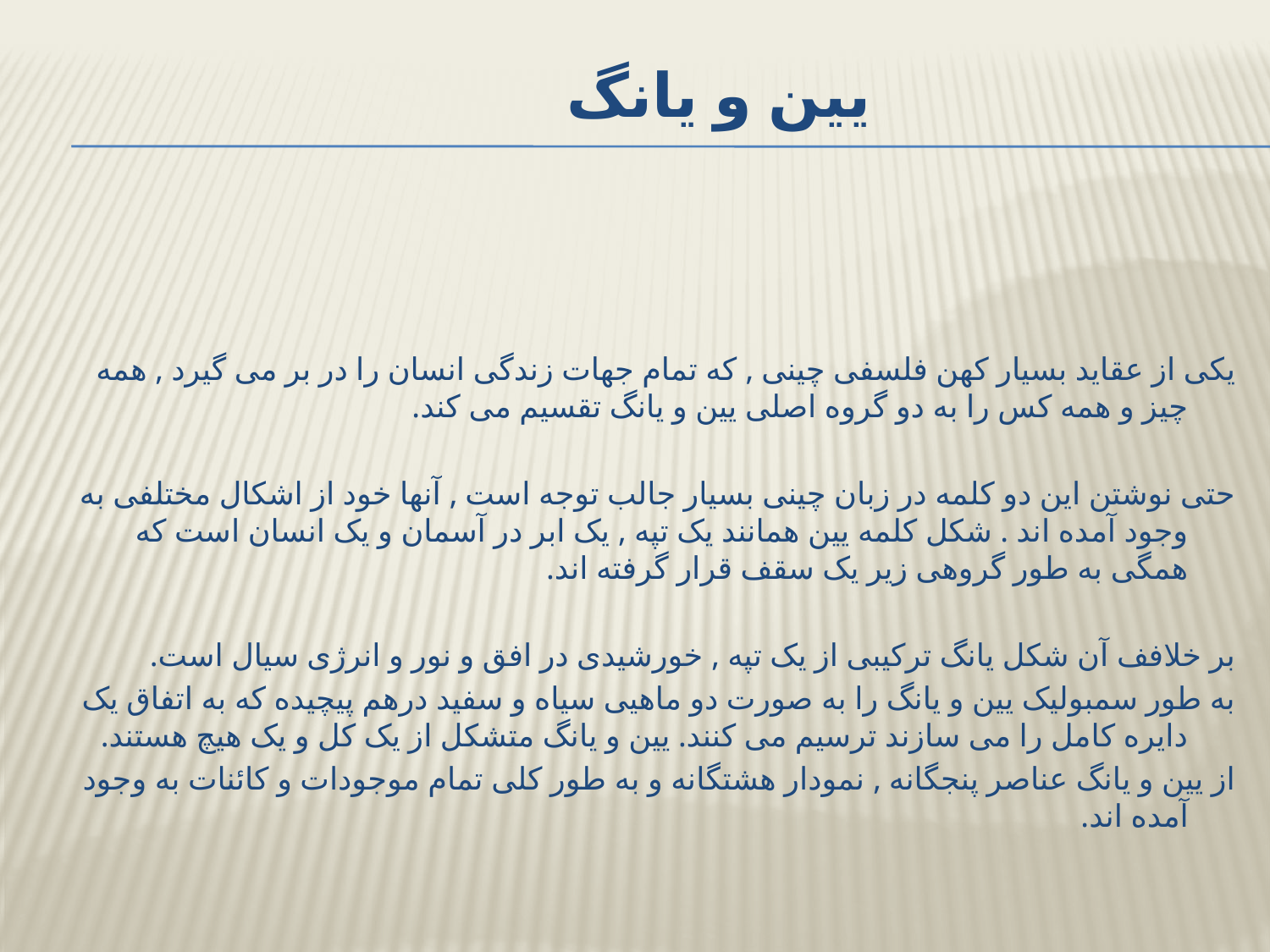

یین و یانگ

یکی از عقاید بسیار کهن فلسفی چینی , که تمام جهات زندگی انسان را در بر می گیرد , همه چیز و همه کس را به دو گروه اصلی یین و یانگ تقسیم می کند.

حتی نوشتن این دو کلمه در زبان چینی بسیار جالب توجه است , آنها خود از اشکال مختلفی به وجود آمده اند . شکل کلمه یین همانند یک تپه , یک ابر در آسمان و یک انسان است که همگی به طور گروهی زیر یک سقف قرار گرفته اند.

بر خلافف آن شکل یانگ ترکیبی از یک تپه , خورشیدی در افق و نور و انرژی سیال است.
به طور سمبولیک یین و یانگ را به صورت دو ماهیی سیاه و سفید درهم پیچیده که به اتفاق یک دایره کامل را می سازند ترسیم می کنند. یین و یانگ متشکل از یک کل و یک هیچ هستند.
از یین و یانگ عناصر پنجگانه , نمودار هشتگانه و به طور کلی تمام موجودات و کائنات به وجود آمده اند.